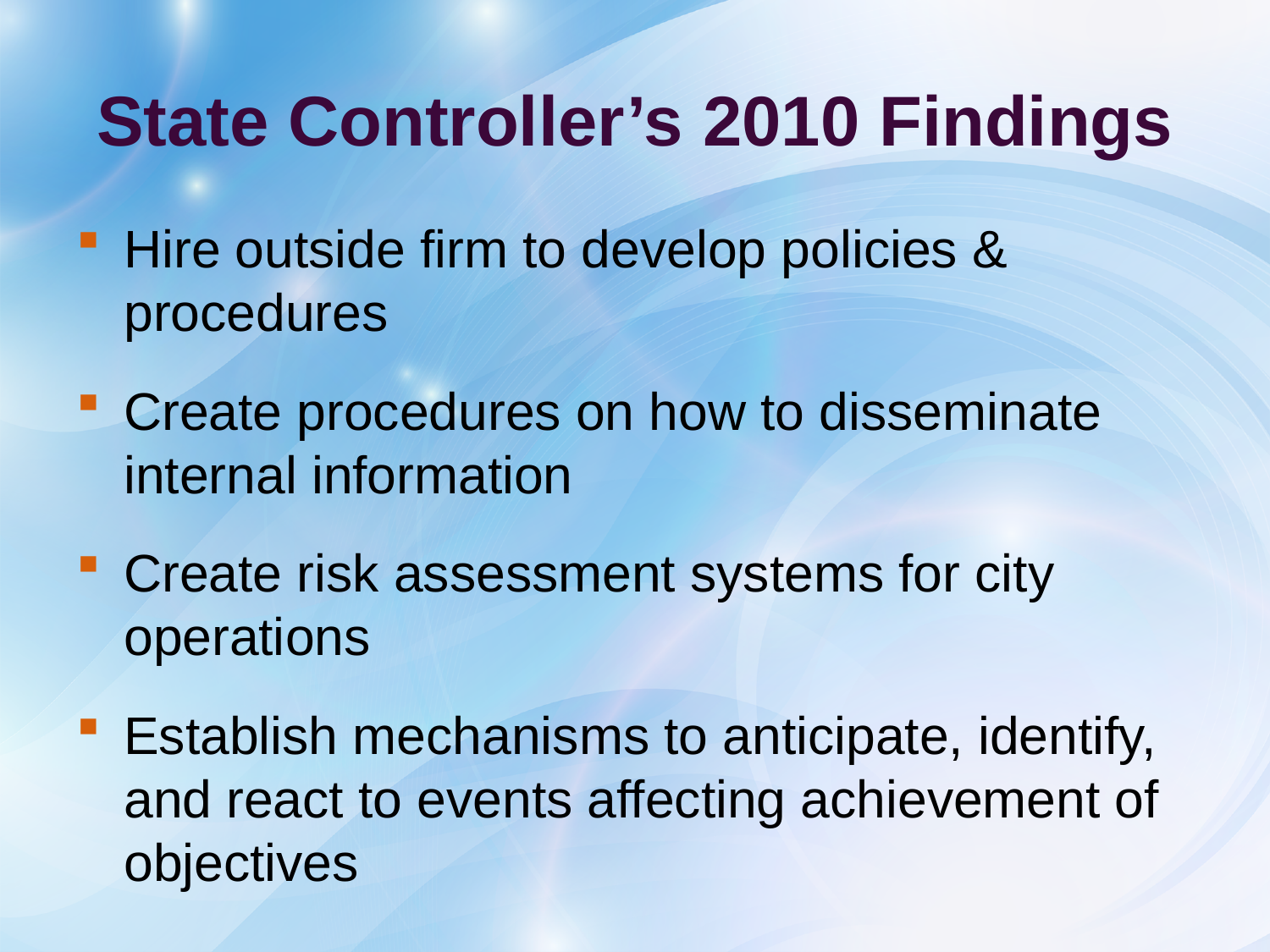

# State Controller’s 2010 Findings
Hire outside firm to develop policies & procedures
Create procedures on how to disseminate internal information
Create risk assessment systems for city operations
Establish mechanisms to anticipate, identify, and react to events affecting achievement of objectives